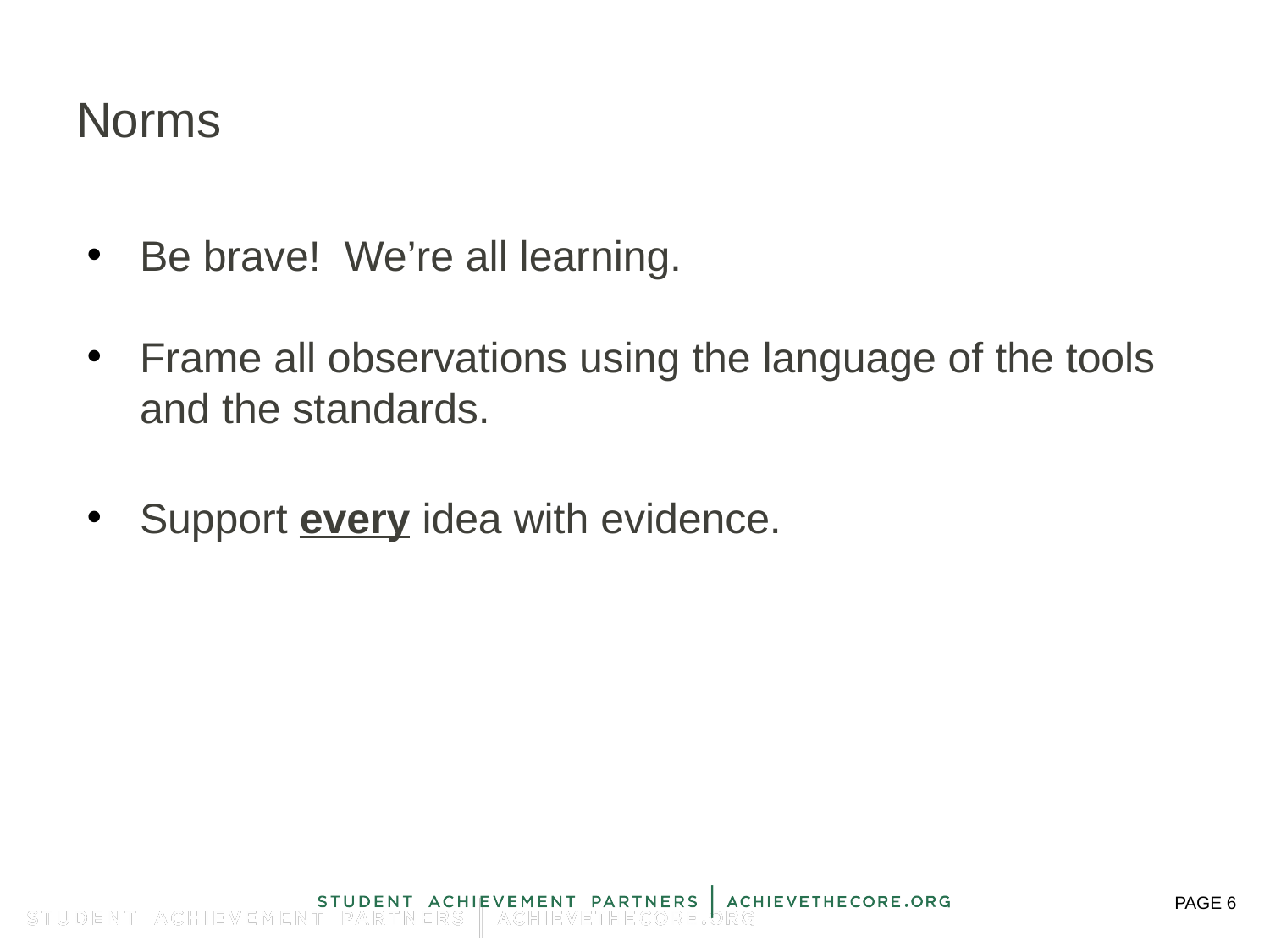

# Norms
Be brave!  We’re all learning.

Frame all observations using the language of the tools and the standards.

Support every idea with evidence.